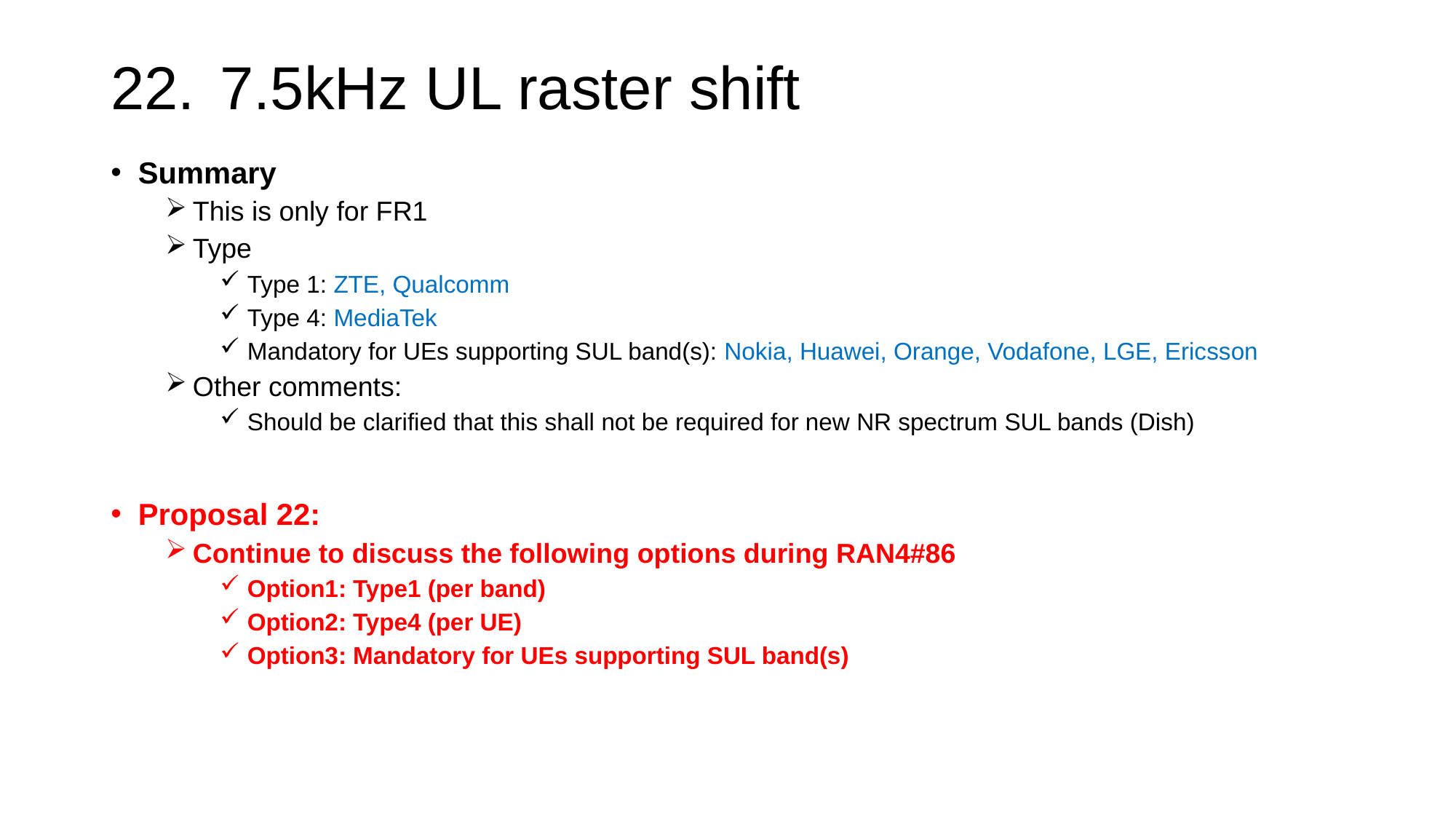

# 22.	7.5kHz UL raster shift
Summary
This is only for FR1
Type
Type 1: ZTE, Qualcomm
Type 4: MediaTek
Mandatory for UEs supporting SUL band(s): Nokia, Huawei, Orange, Vodafone, LGE, Ericsson
Other comments:
Should be clarified that this shall not be required for new NR spectrum SUL bands (Dish)

Proposal 22:
Continue to discuss the following options during RAN4#86
Option1: Type1 (per band)
Option2: Type4 (per UE)
Option3: Mandatory for UEs supporting SUL band(s)